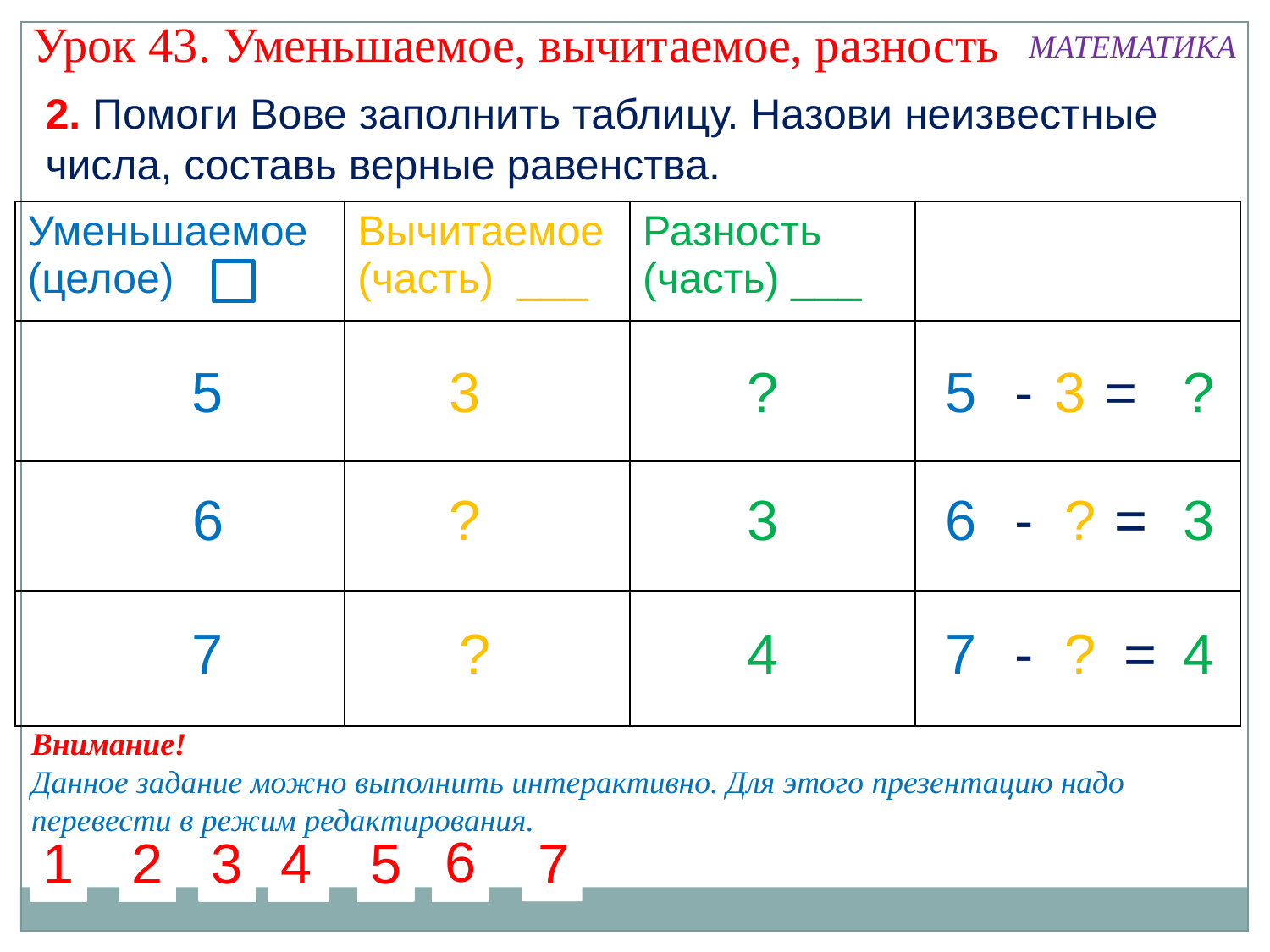

Урок 43. Уменьшаемое, вычитаемое, разность
МАТЕМАТИКА
2. Помоги Вове заполнить таблицу. Назови неизвестные числа, составь верные равенства.
| Уменьшаемое (целое) | Вычитаемое (часть) \_\_\_ | Разность (часть) \_\_\_ |  |
| --- | --- | --- | --- |
|  |  |  |  |
|  |  |  |  |
|  |  |  |  |

5
3
?
5
-
3
=
?
6
?
3
6
-
?
=
3
7
?
4
7
-
?
=
4
Внимание!
Данное задание можно выполнить интерактивно. Для этого презентацию надо перевести в режим редактирования.
6
7
1
1
1
1
1
1
1
1
1
1
1
1
1
1
1
1
1
1
1
1
1
1
1
1
2
2
2
2
2
2
2
2
2
2
2
2
2
2
2
2
2
2
2
2
2
2
2
2
3
3
3
3
3
3
3
3
3
3
3
3
3
3
3
3
3
3
3
3
3
3
3
3
4
4
4
4
4
4
4
4
4
4
4
4
4
4
4
4
4
4
4
4
4
4
4
4
5
5
5
5
5
5
5
5
5
5
5
5
5
5
5
5
5
5
5
5
5
5
5
5
6
6
6
6
6
6
6
6
6
6
6
6
6
6
6
6
6
6
6
6
6
6
6
7
7